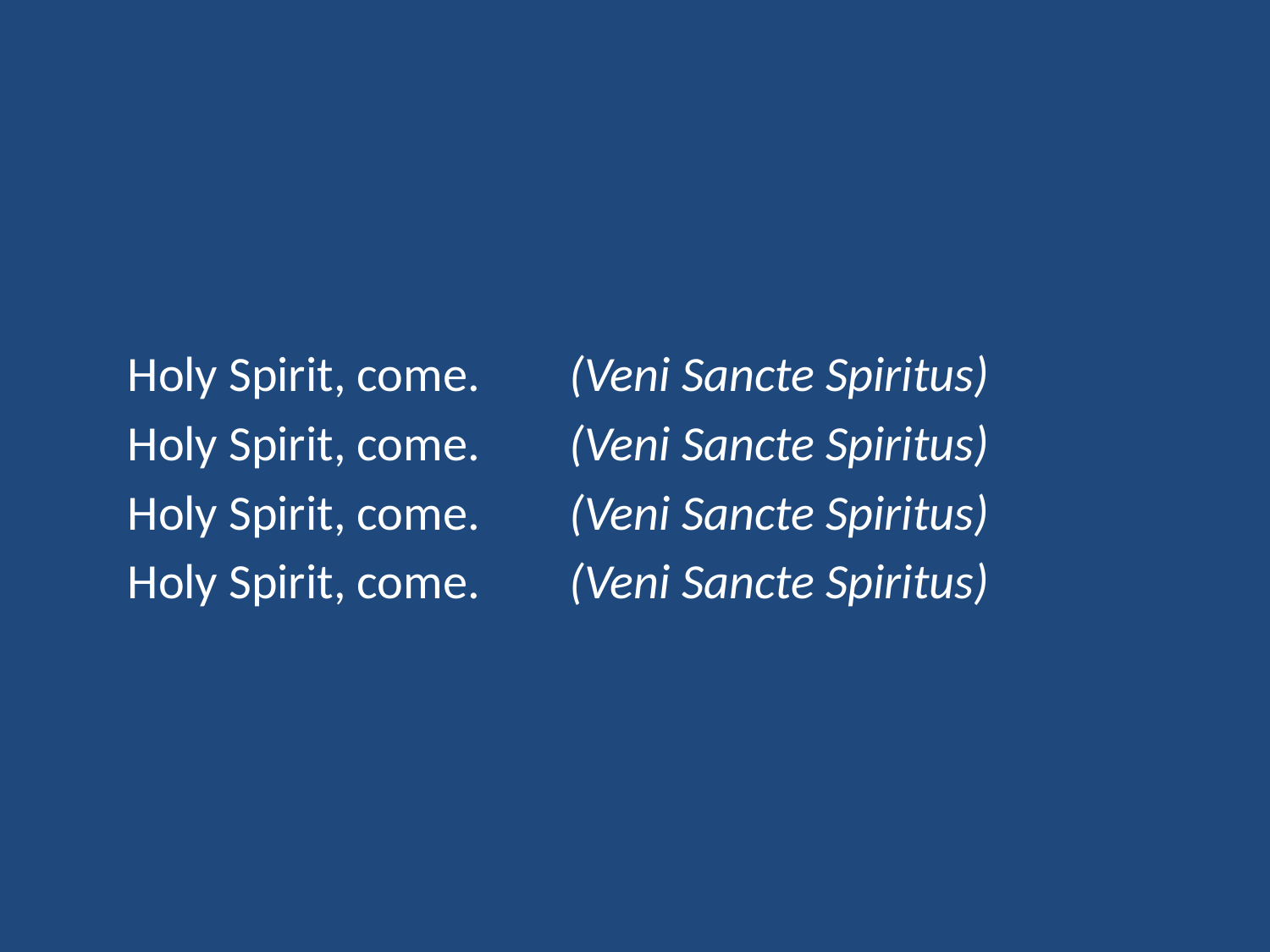

Holy Spirit, come.        (Veni Sancte Spiritus)
Holy Spirit, come.        (Veni Sancte Spiritus)
Holy Spirit, come.        (Veni Sancte Spiritus)
Holy Spirit, come.        (Veni Sancte Spiritus)